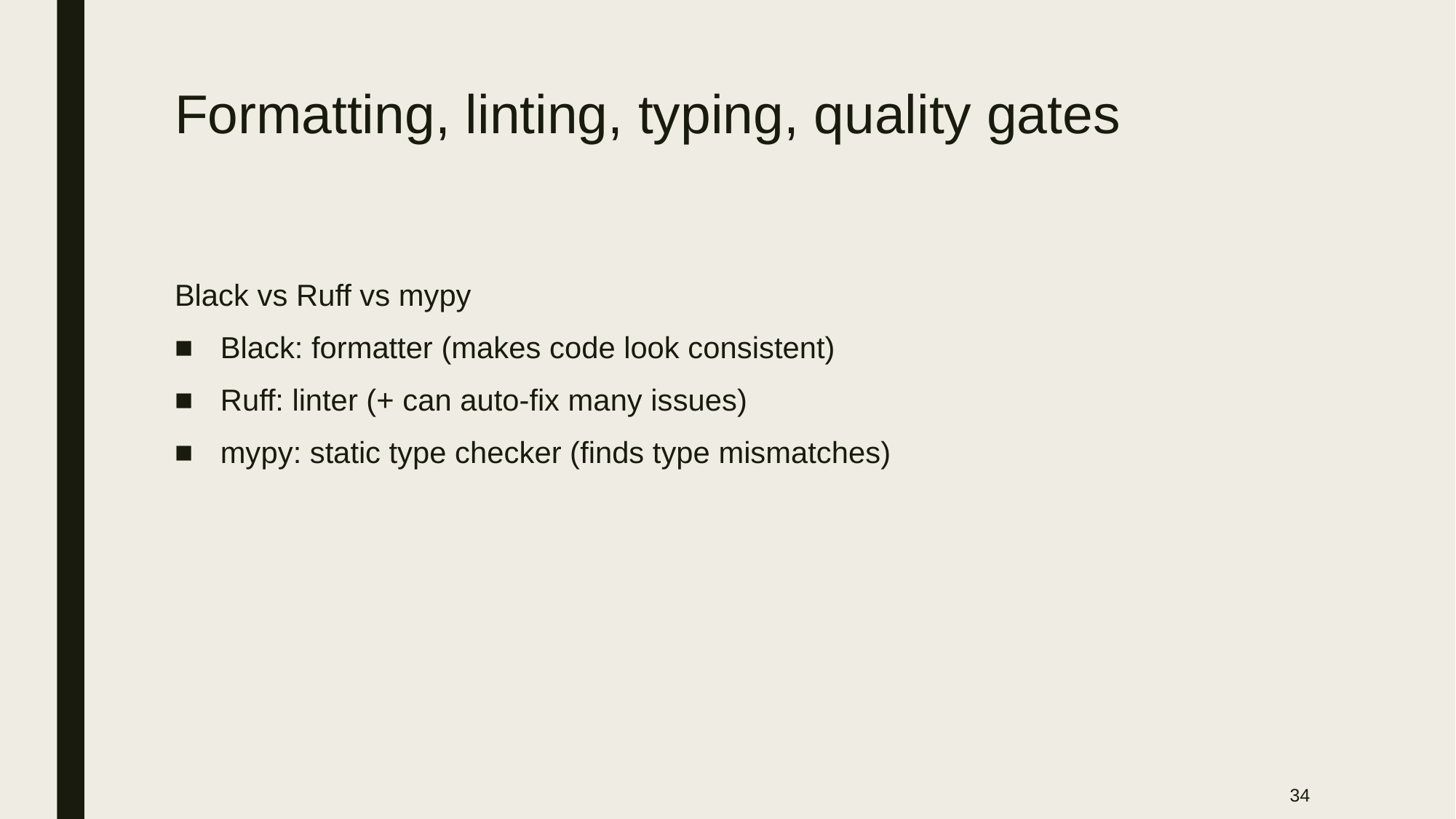

# Formatting, linting, typing, quality gates
Black vs Ruff vs mypy
Black: formatter (makes code look consistent)
Ruff: linter (+ can auto-fix many issues)
mypy: static type checker (finds type mismatches)
34